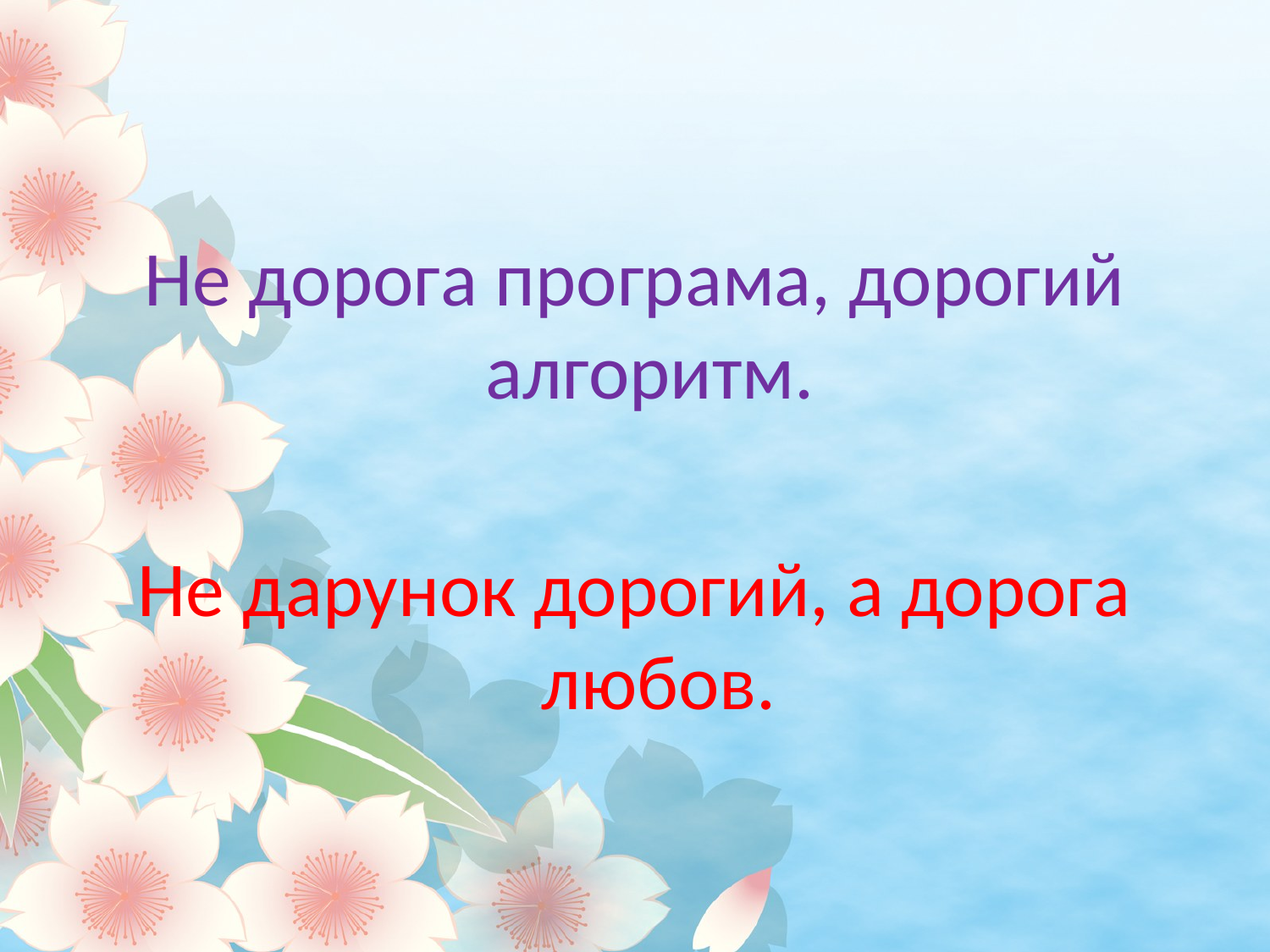

Не дорога програма, дорогий алгоритм.

Не дарунок дорогий, а дорога любов.